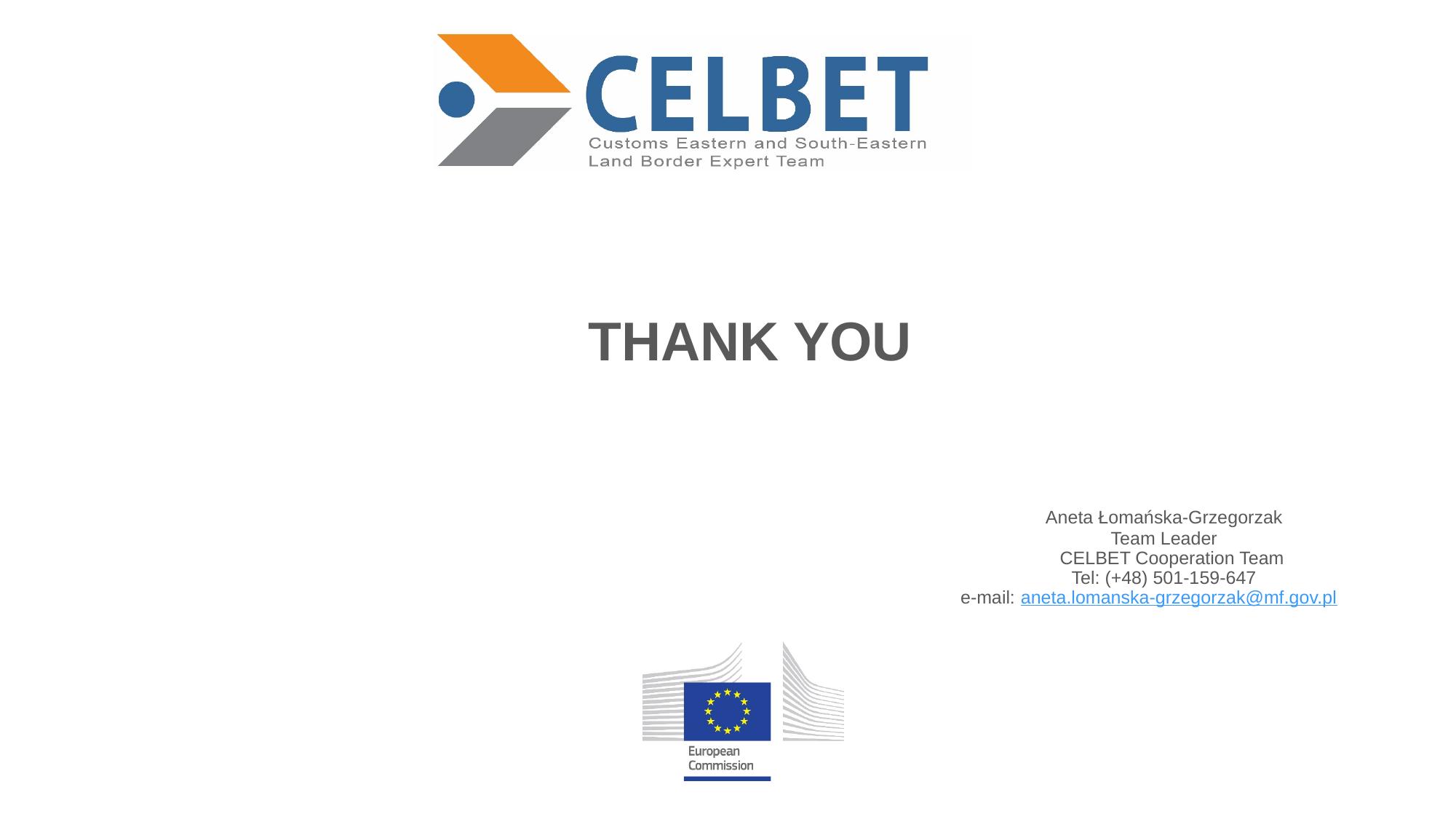

# THANK YOU Aneta Łomańska-Grzegorzak Team Leader CELBET Cooperation Team  Tel: (+48) 501-159-647 e-mail: aneta.lomanska-grzegorzak@mf.gov.pl